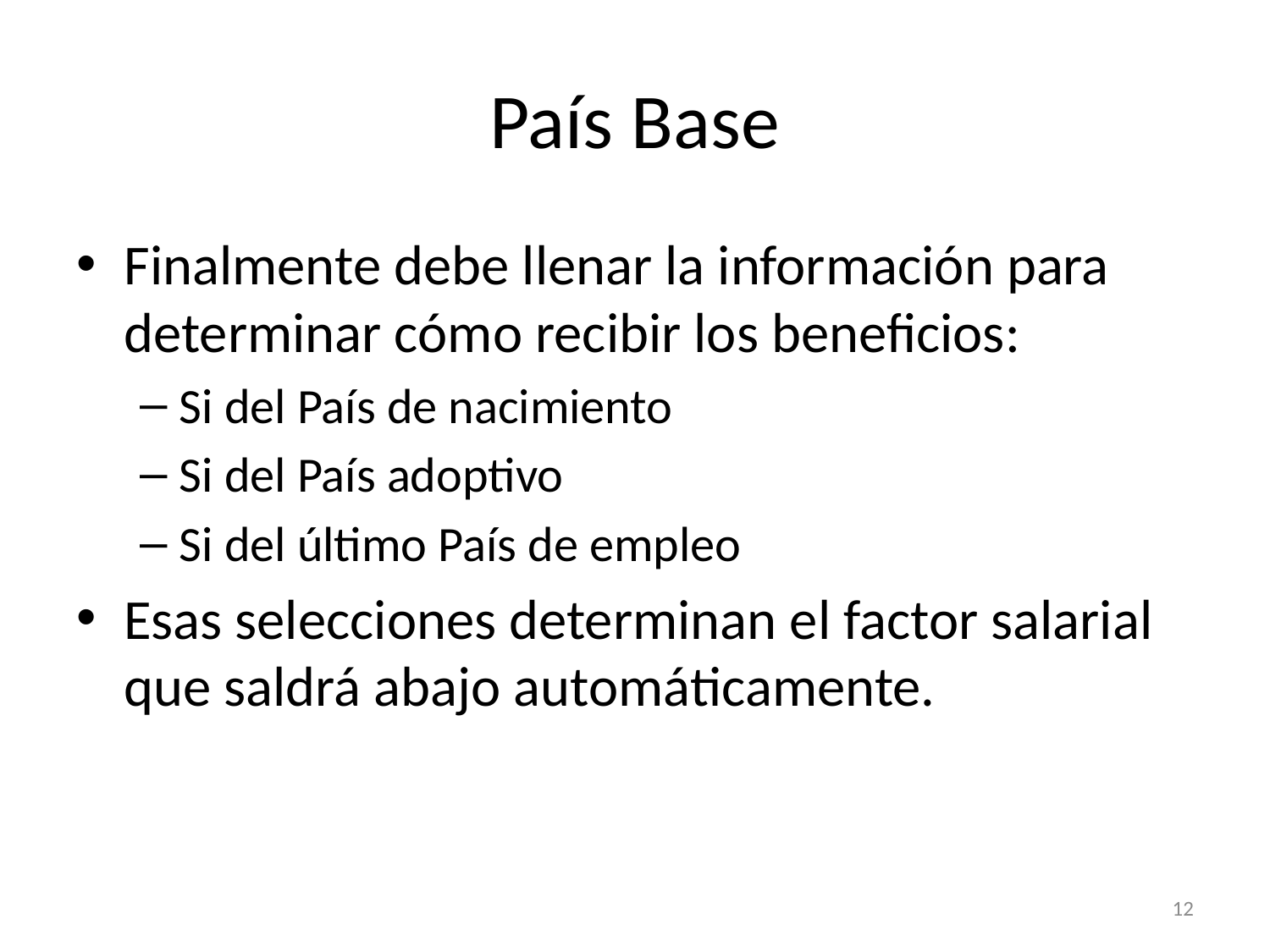

# País Base
Finalmente debe llenar la información para determinar cómo recibir los beneficios:
Si del País de nacimiento
Si del País adoptivo
Si del último País de empleo
Esas selecciones determinan el factor salarial que saldrá abajo automáticamente.

12